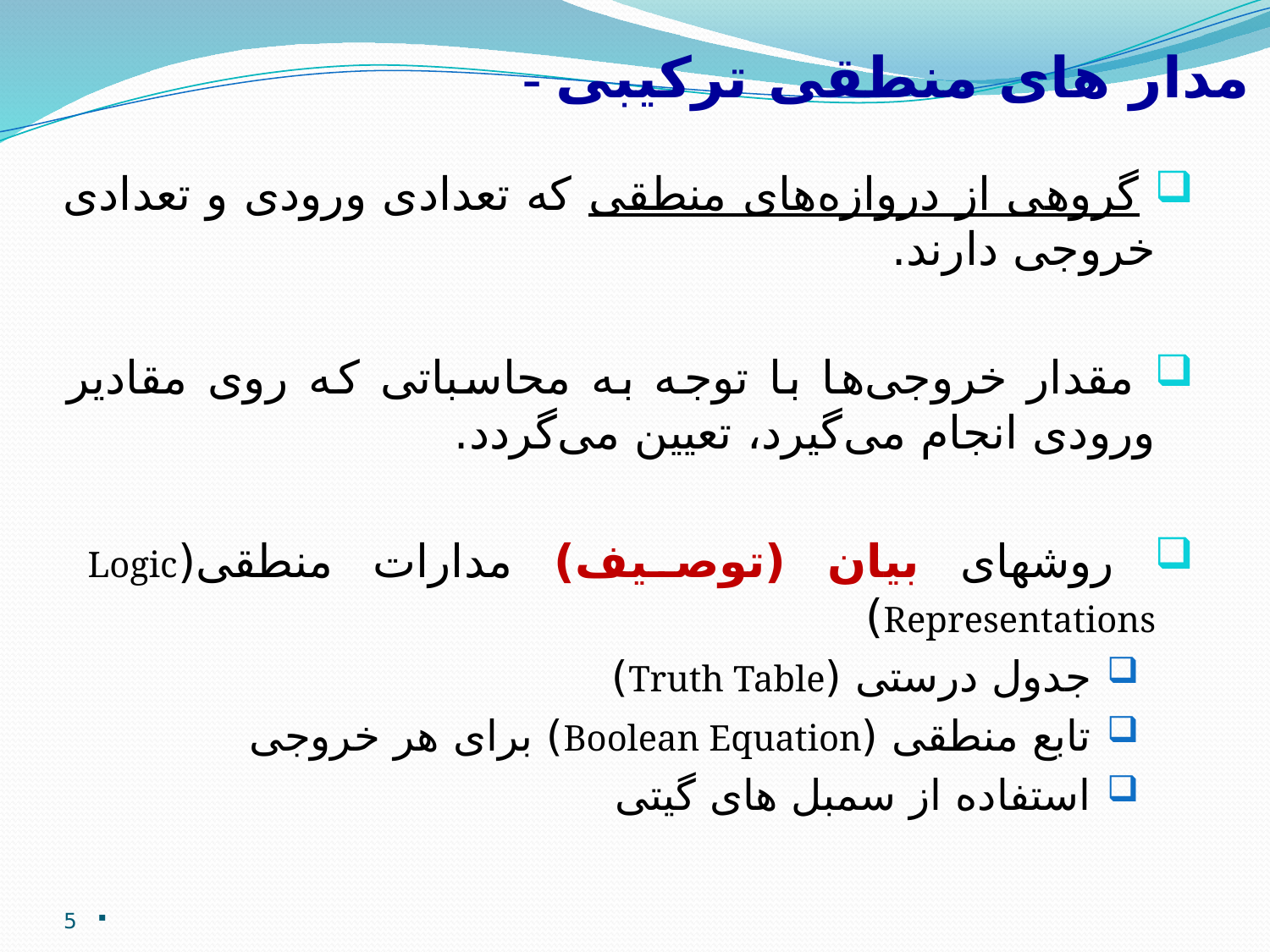

# - مدار های منطقی ترکیبی
 گروهی از دروازه‌های منطقی که تعدادی ورودی و تعدادی خروجی دارند.

 مقدار خروجی‌ها با توجه به محاسباتی که روی مقادیر ورودی انجام می‌گیرد، تعیین می‌گردد.

 روشهای بیان (توصیف) مدارات منطقی(Logic Representations)
 جدول درستی (Truth Table)
 تابع منطقی (Boolean Equation) برای هر خروجی
 استفاده از سمبل های گيتی
5